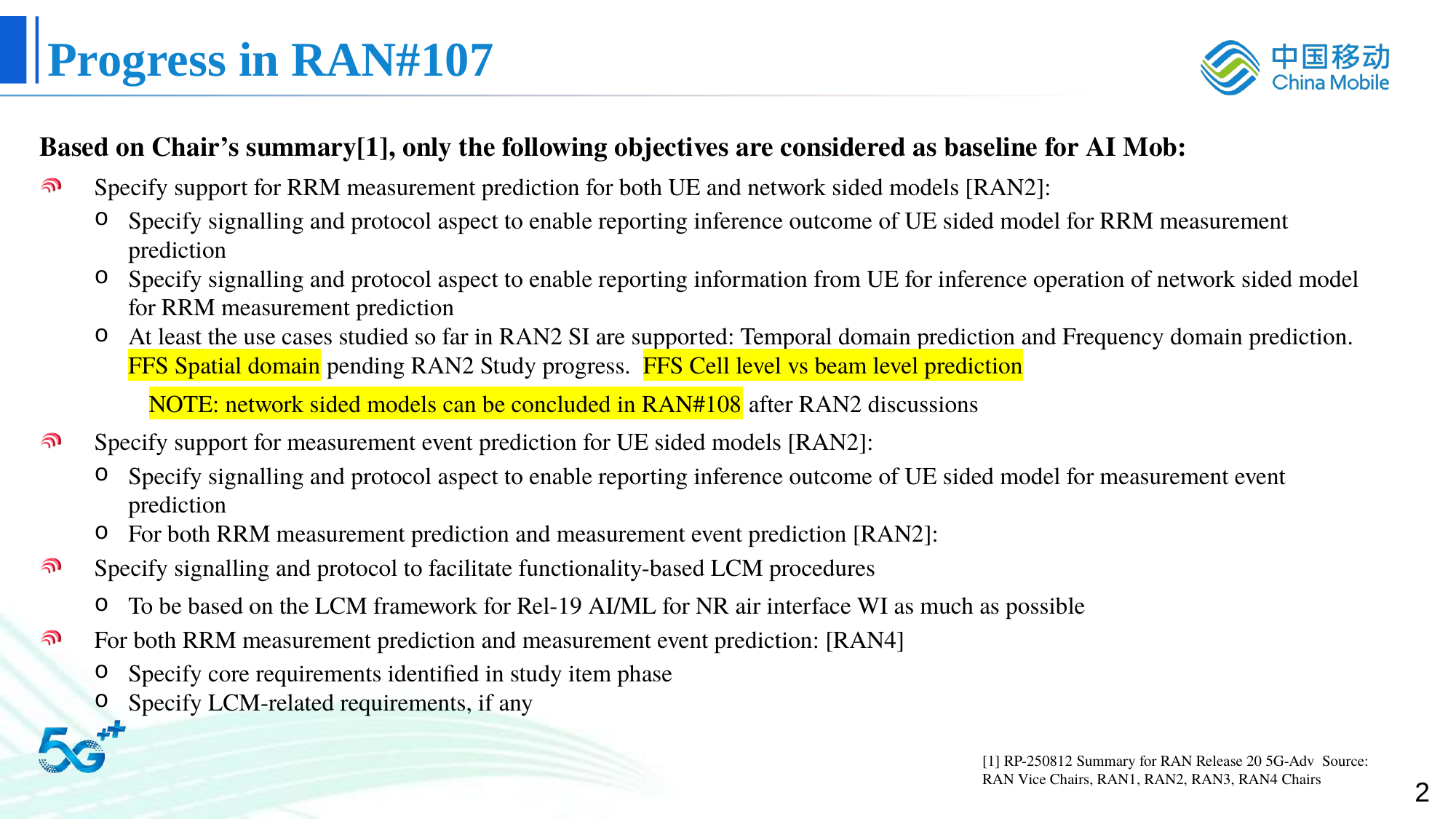

# Progress in RAN#107
Based on Chair’s summary[1], only the following objectives are considered as baseline for AI Mob:
Specify support for RRM measurement prediction for both UE and network sided models [RAN2]:
Specify signalling and protocol aspect to enable reporting inference outcome of UE sided model for RRM measurement prediction
Specify signalling and protocol aspect to enable reporting information from UE for inference operation of network sided model for RRM measurement prediction
At least the use cases studied so far in RAN2 SI are supported: Temporal domain prediction and Frequency domain prediction.   FFS Spatial domain pending RAN2 Study progress.  FFS Cell level vs beam level prediction
	NOTE: network sided models can be concluded in RAN#108 after RAN2 discussions
Specify support for measurement event prediction for UE sided models [RAN2]:
Specify signalling and protocol aspect to enable reporting inference outcome of UE sided model for measurement event prediction
For both RRM measurement prediction and measurement event prediction [RAN2]:
Specify signalling and protocol to facilitate functionality-based LCM procedures
To be based on the LCM framework for Rel-19 AI/ML for NR air interface WI as much as possible
For both RRM measurement prediction and measurement event prediction: [RAN4]
Specify core requirements identified in study item phase
Specify LCM-related requirements, if any
[1] RP-250812 Summary for RAN Release 20 5G-Adv  Source: RAN Vice Chairs, RAN1, RAN2, RAN3, RAN4 Chairs